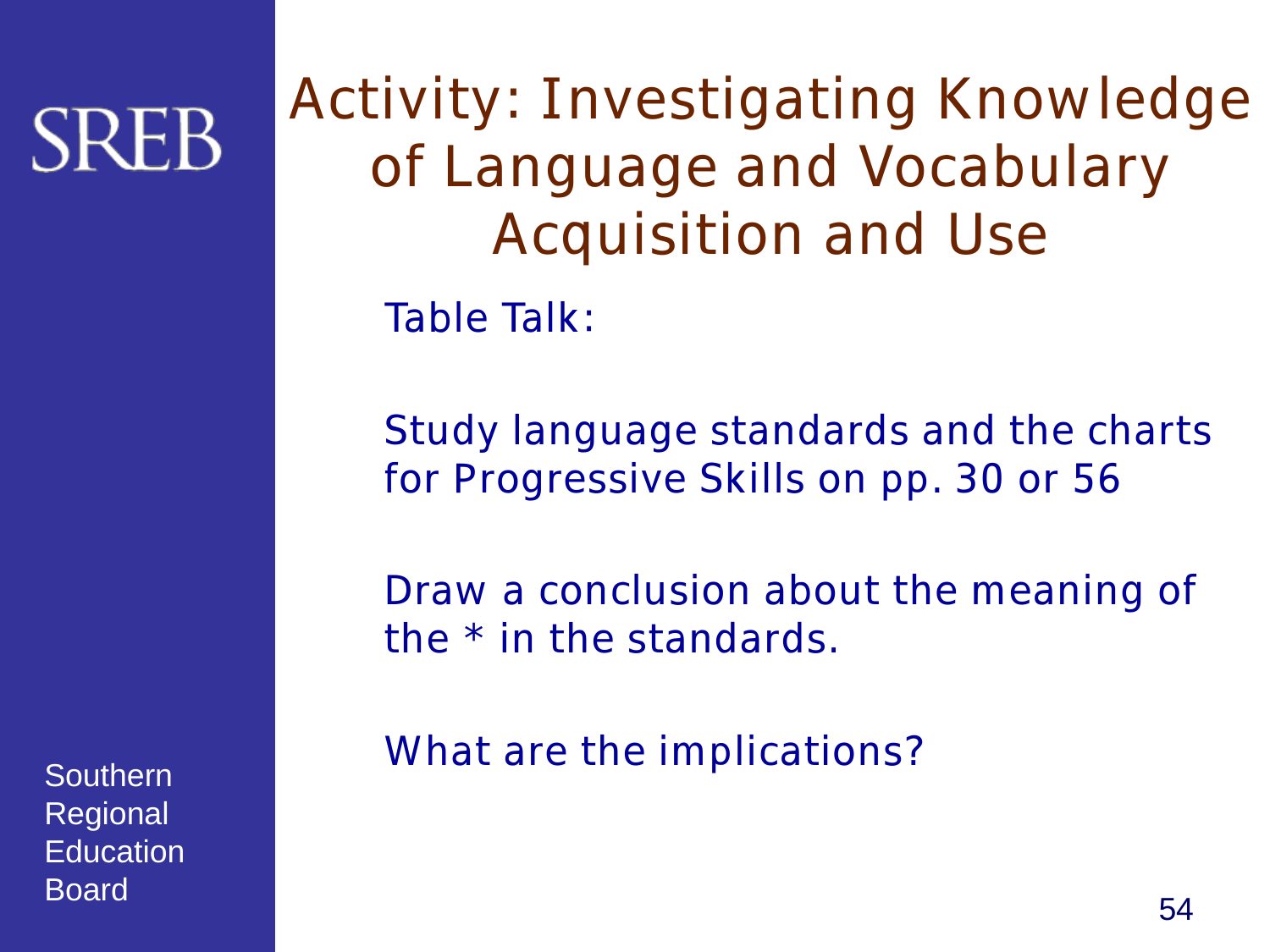

# Activity: Investigating Knowledge of Language and Vocabulary Acquisition and Use
Table Talk:

Study language standards and the charts for Progressive Skills on pp. 30 or 56

Draw a conclusion about the meaning of the * in the standards.

What are the implications?

54